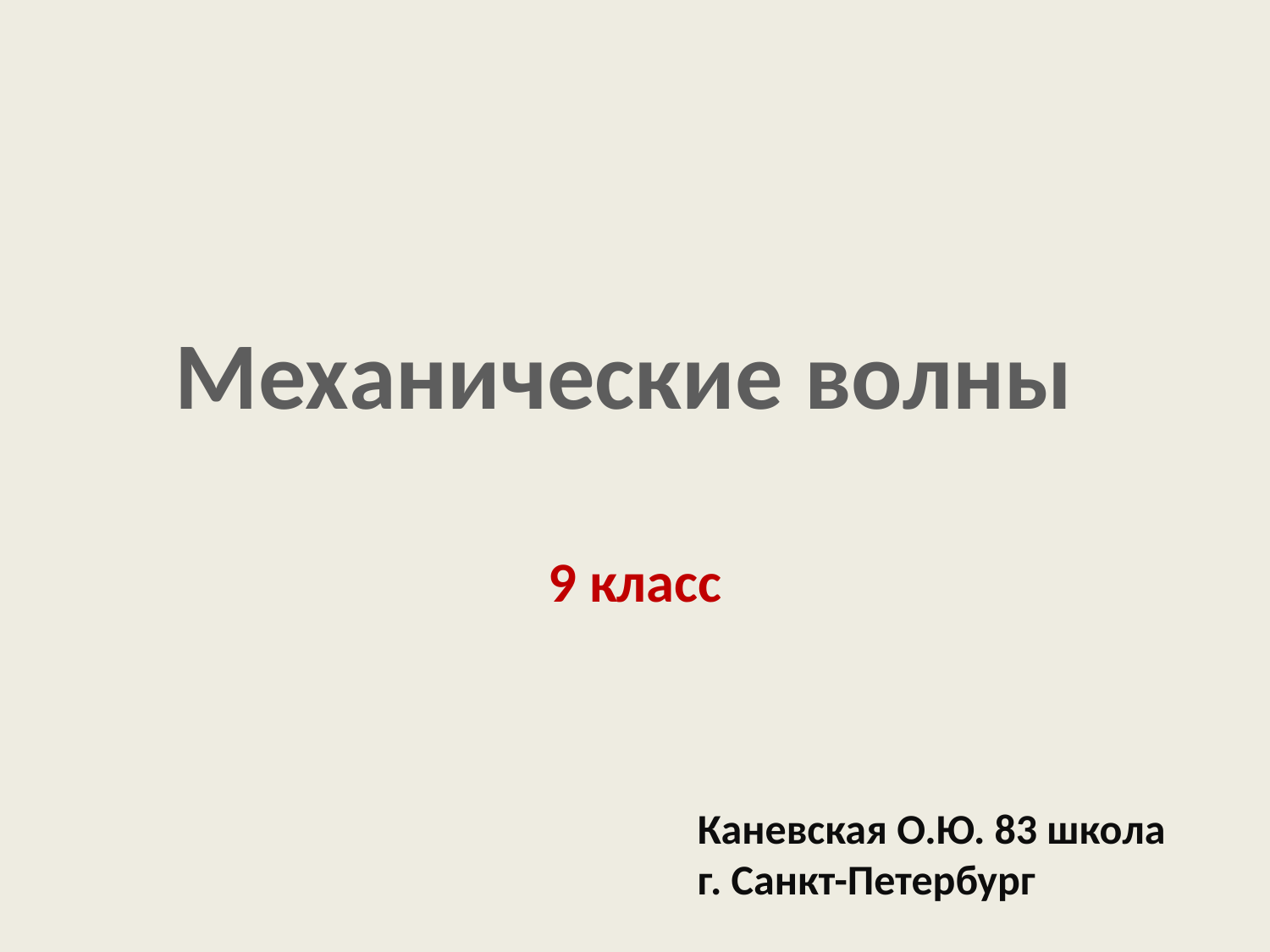

#
Механические волны
9 класс

Каневская О.Ю. 83 школа
г. Санкт-Петербург